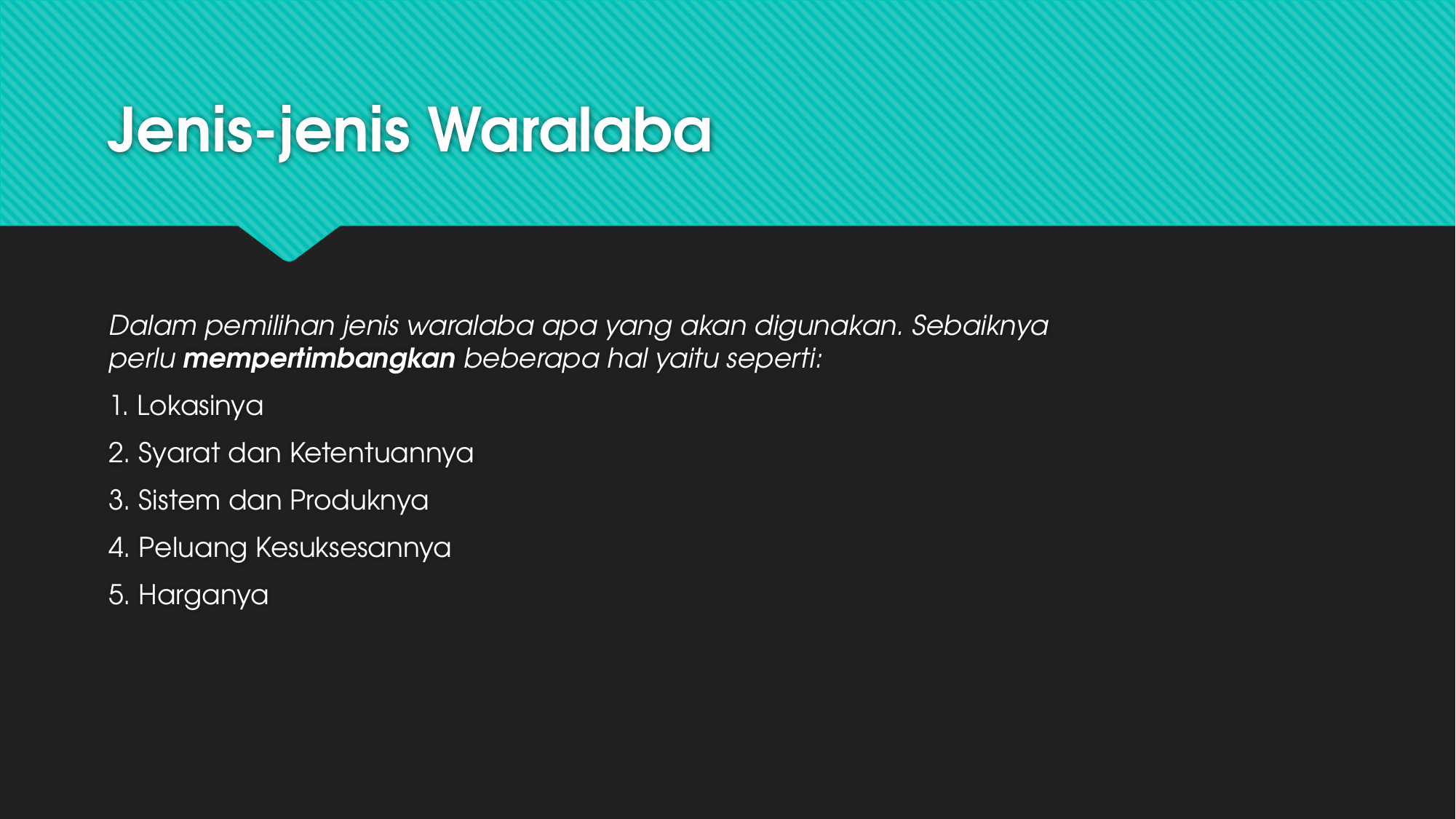

# Jenis-jenis Waralaba
Dalam pemilihan jenis waralaba apa yang akan digunakan. Sebaiknya perlu mempertimbangkan beberapa hal yaitu seperti:
1. Lokasinya
2. Syarat dan Ketentuannya
3. Sistem dan Produknya
4. Peluang Kesuksesannya
5. Harganya